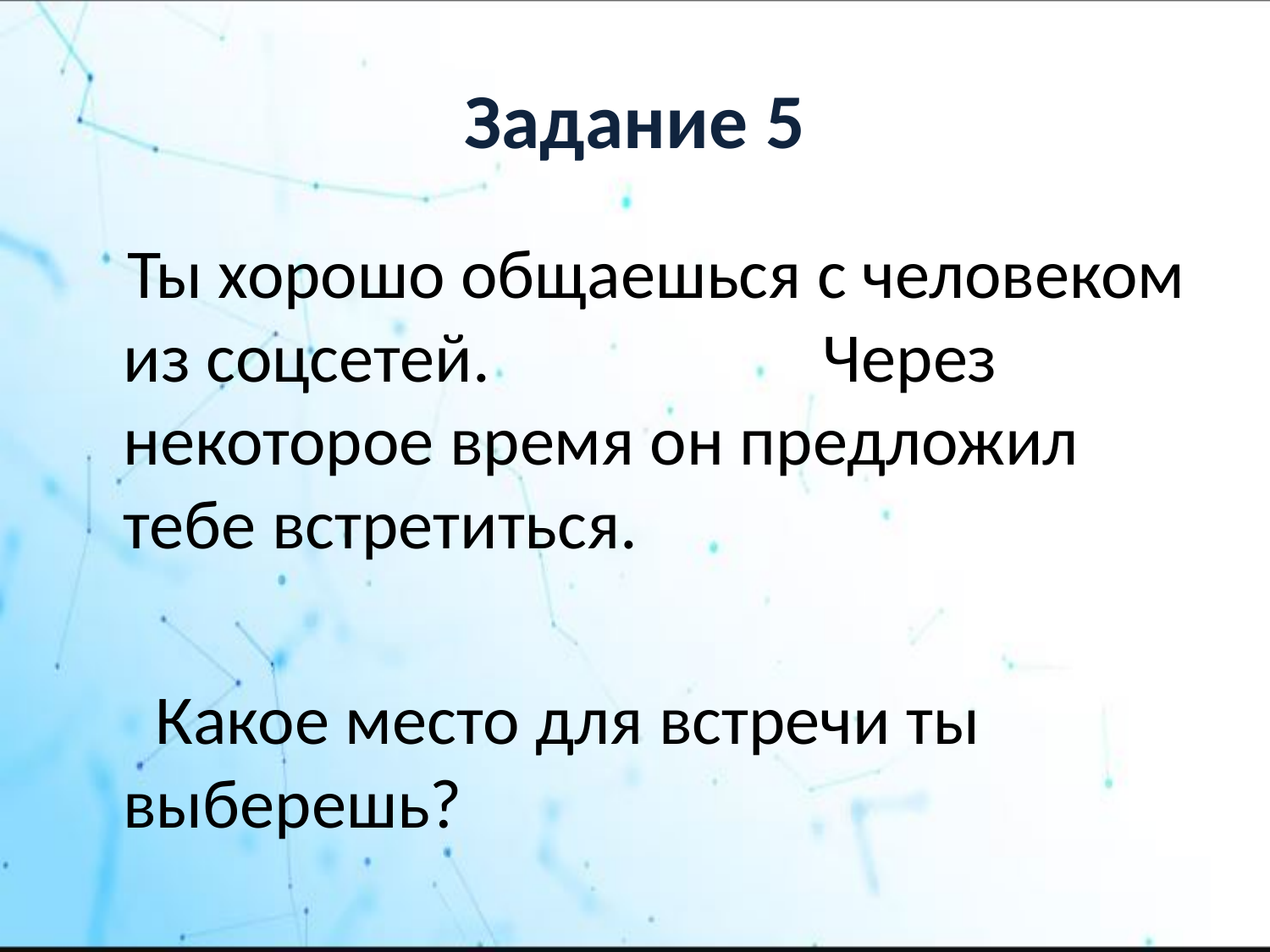

# Задание 5
    Ты хорошо общаешься с человеком из соцсетей.                     Через некоторое время он предложил тебе встретиться.

     Какое место для встречи ты выберешь?